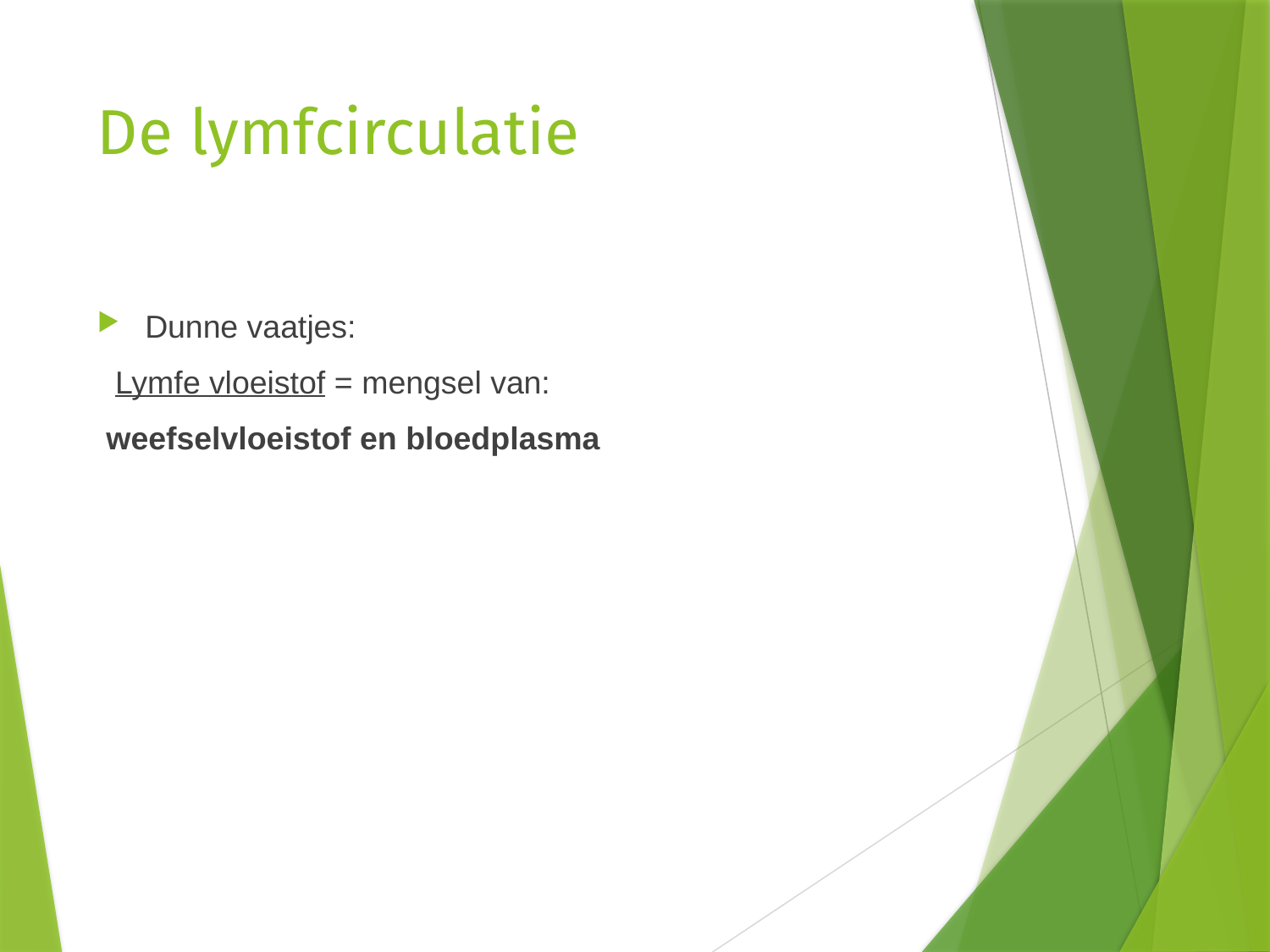

# De lymfcirculatie
Dunne vaatjes:
  Lymfe vloeistof = mengsel van:
 weefselvloeistof en bloedplasma